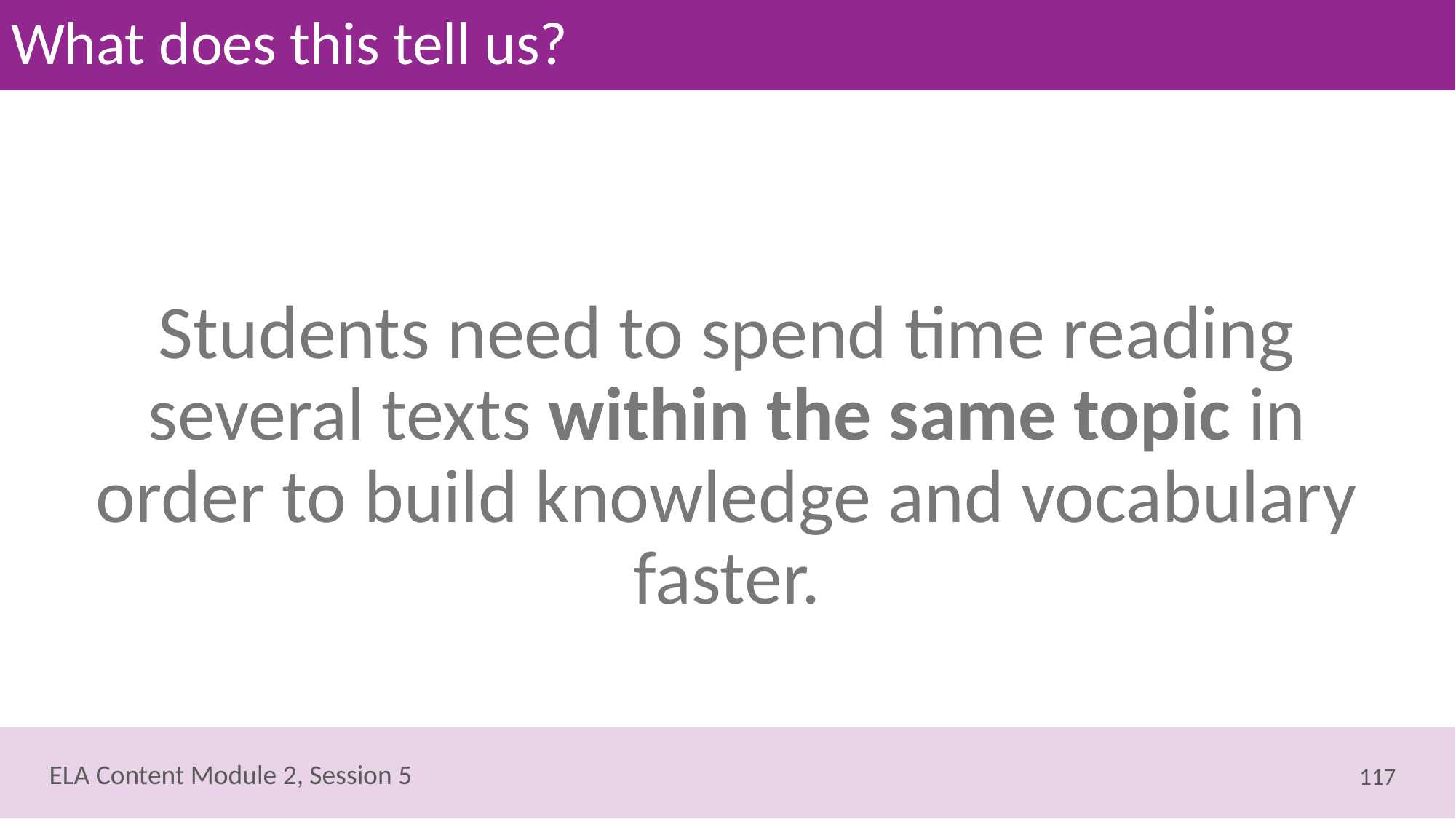

# What does this tell us?

Students need to spend time reading several texts within the same topic in order to build knowledge and vocabulary faster.
117